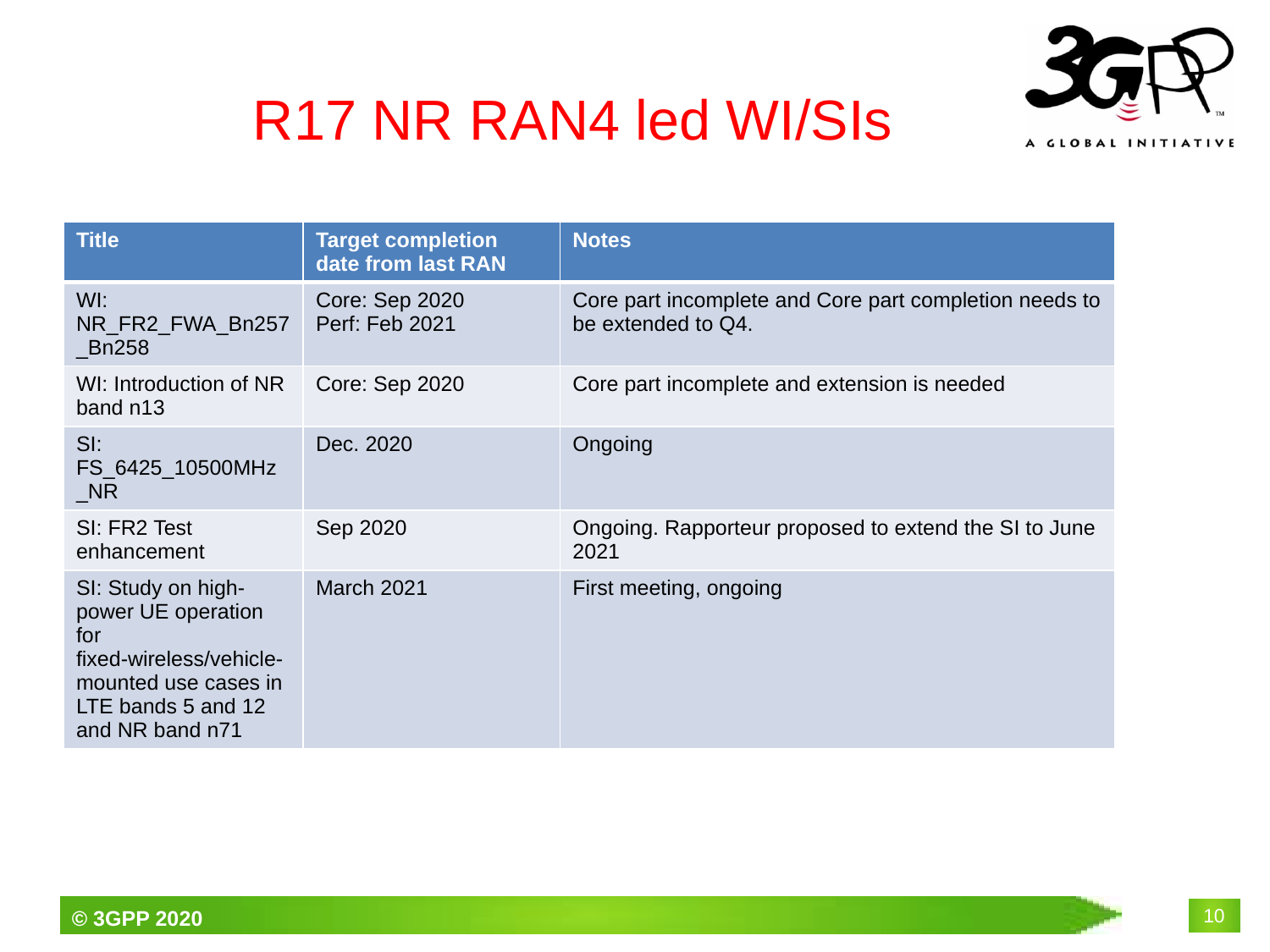

# R17 NR RAN4 led WI/SIs
| Title | Target completion date from last RAN | Notes |
| --- | --- | --- |
| WI: NR\_FR2\_FWA\_Bn257\_Bn258 | Core: Sep 2020 Perf: Feb 2021 | Core part incomplete and Core part completion needs to be extended to Q4. |
| WI: Introduction of NR band n13 | Core: Sep 2020 | Core part incomplete and extension is needed |
| SI: FS\_6425\_10500MHz \_NR | Dec. 2020 | Ongoing |
| SI: FR2 Test enhancement | Sep 2020 | Ongoing. Rapporteur proposed to extend the SI to June 2021 |
| SI: Study on high-power UE operation for fixed-wireless/vehicle-mounted use cases in LTE bands 5 and 12 and NR band n71 | March 2021 | First meeting, ongoing |
10